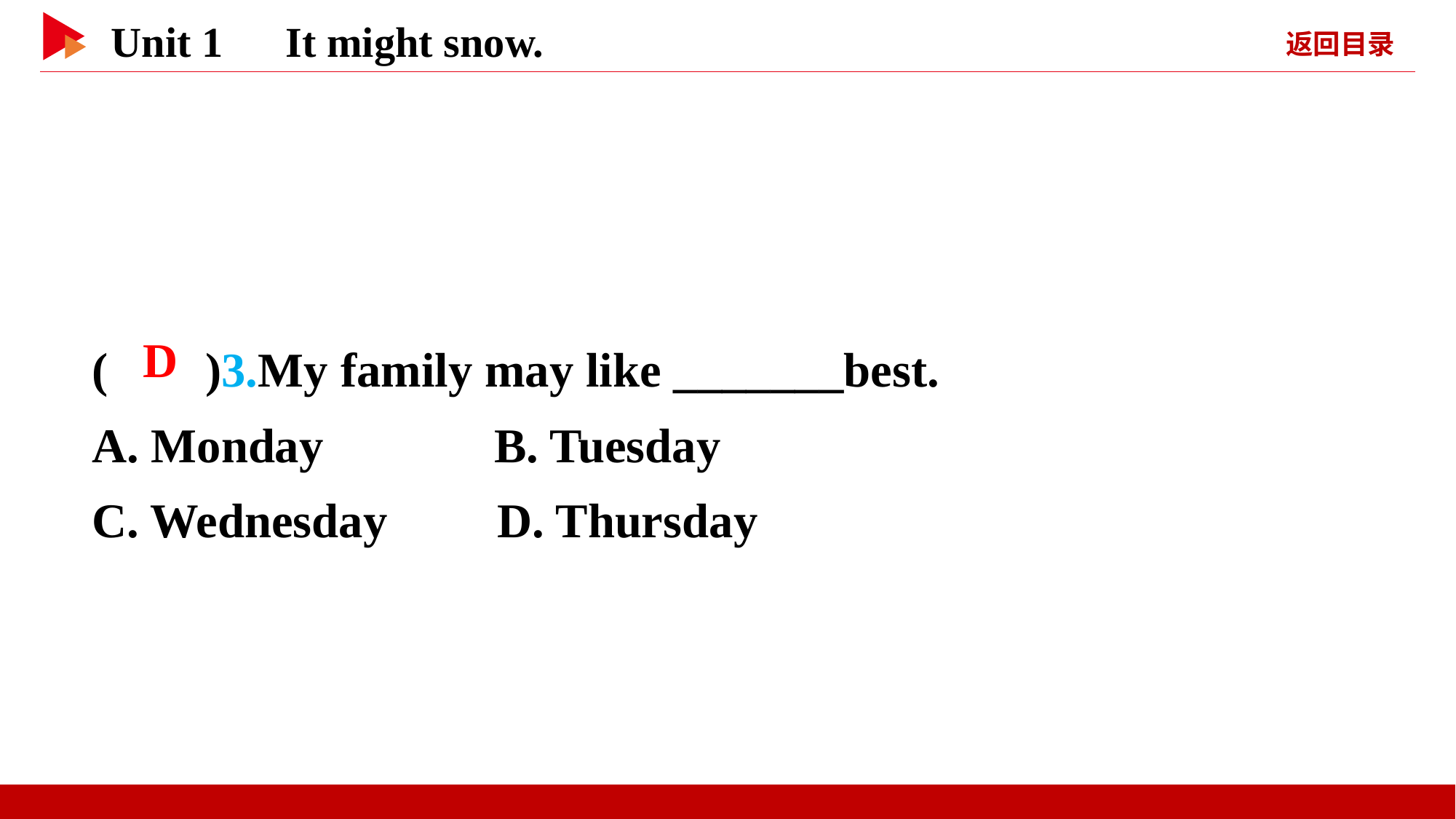

(        )3.My family may like _______best.
A. Monday              B. Tuesday
C. Wednesday         D. Thursday
   D